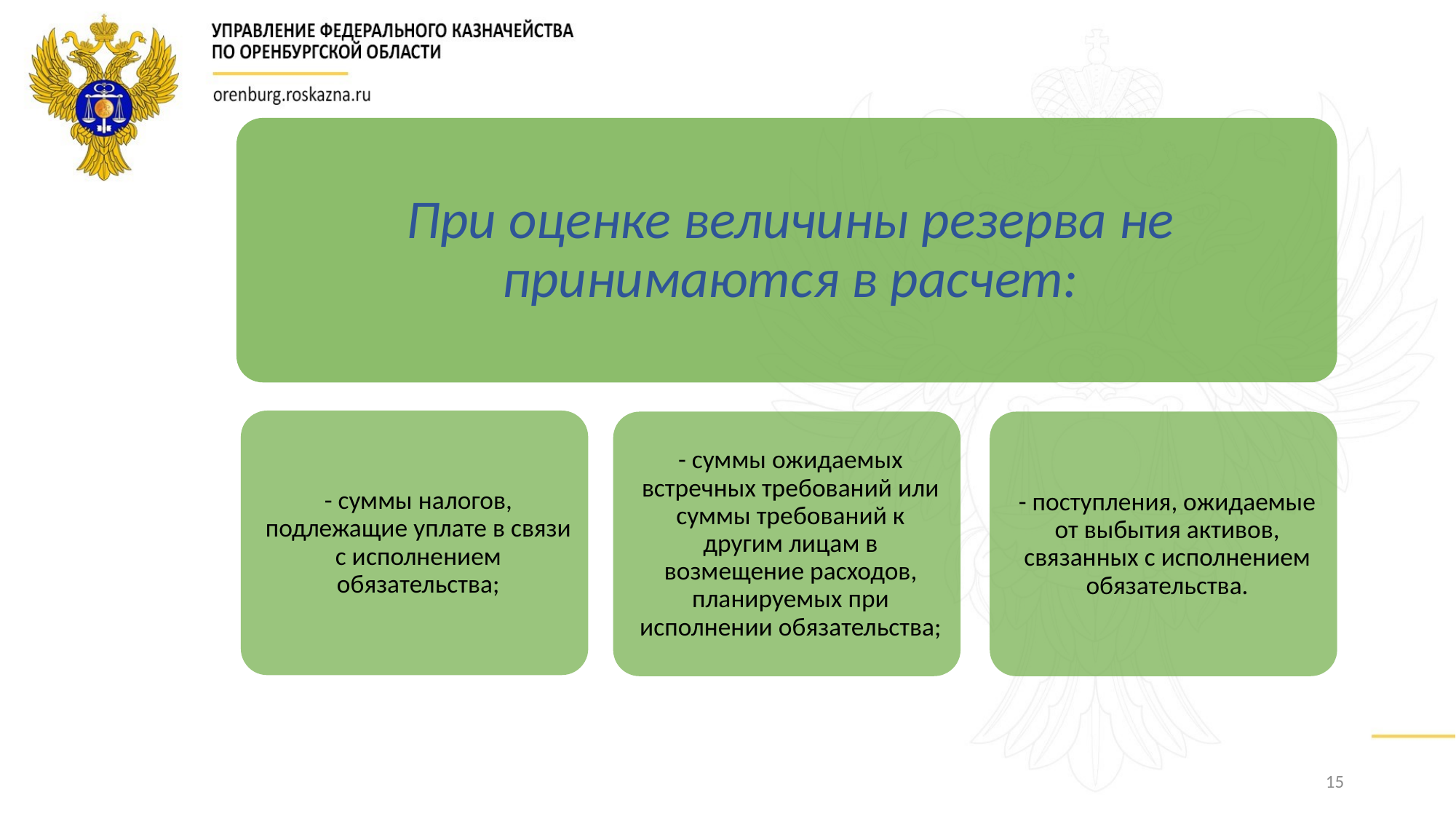

При оценке величины резерва не принимаются в расчет:
- суммы налогов, подлежащие уплате в связи с исполнением обязательства;
- суммы ожидаемых встречных требований или суммы требований к другим лицам в возмещение расходов, планируемых при исполнении обязательства;
- поступления, ожидаемые от выбытия активов, связанных с исполнением обязательства.
15